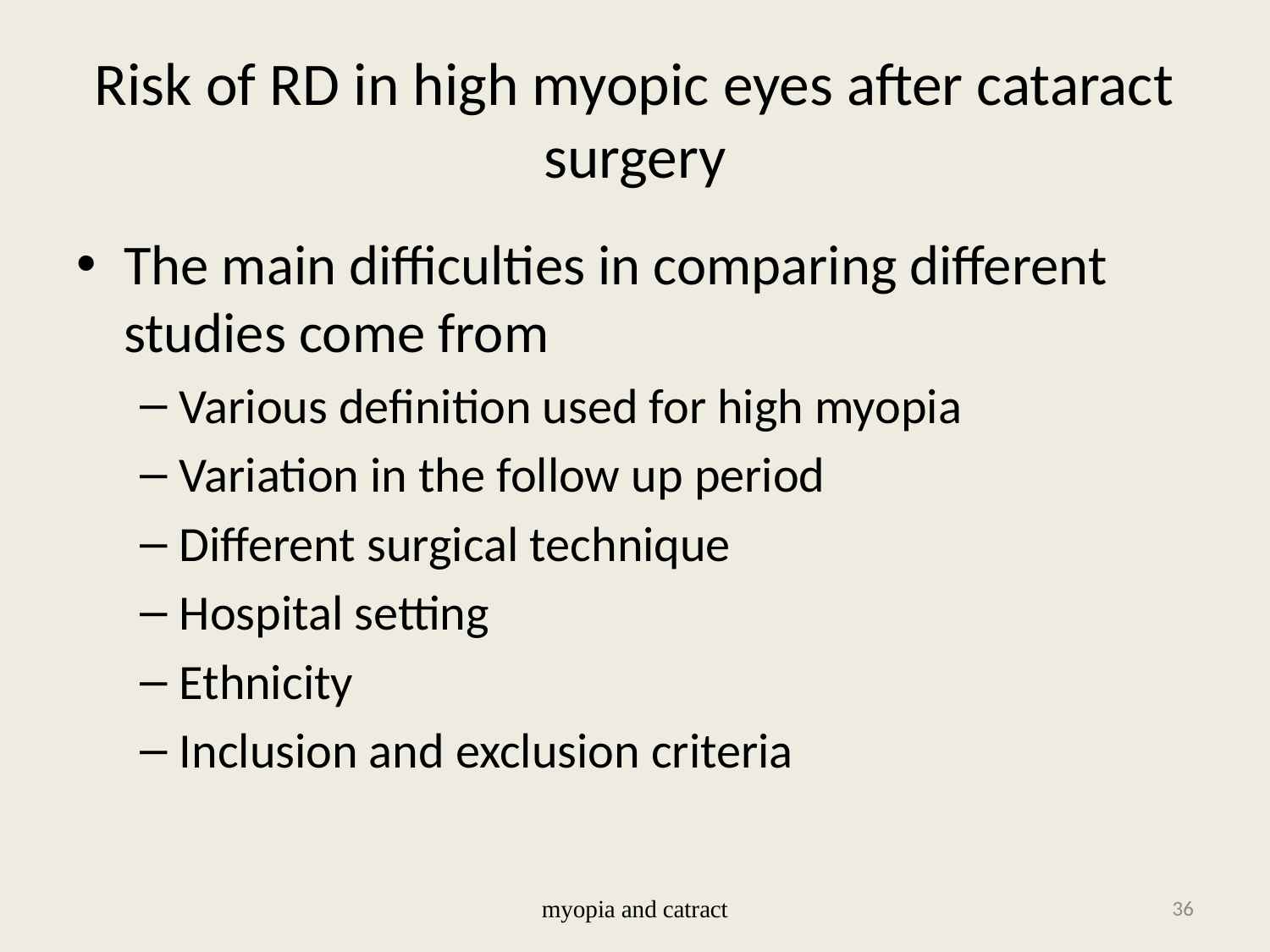

# Risk of RD in high myopic eyes after cataract surgery
The main difficulties in comparing different studies come from
Various definition used for high myopia
Variation in the follow up period
Different surgical technique
Hospital setting
Ethnicity
Inclusion and exclusion criteria

myopia and catract
36